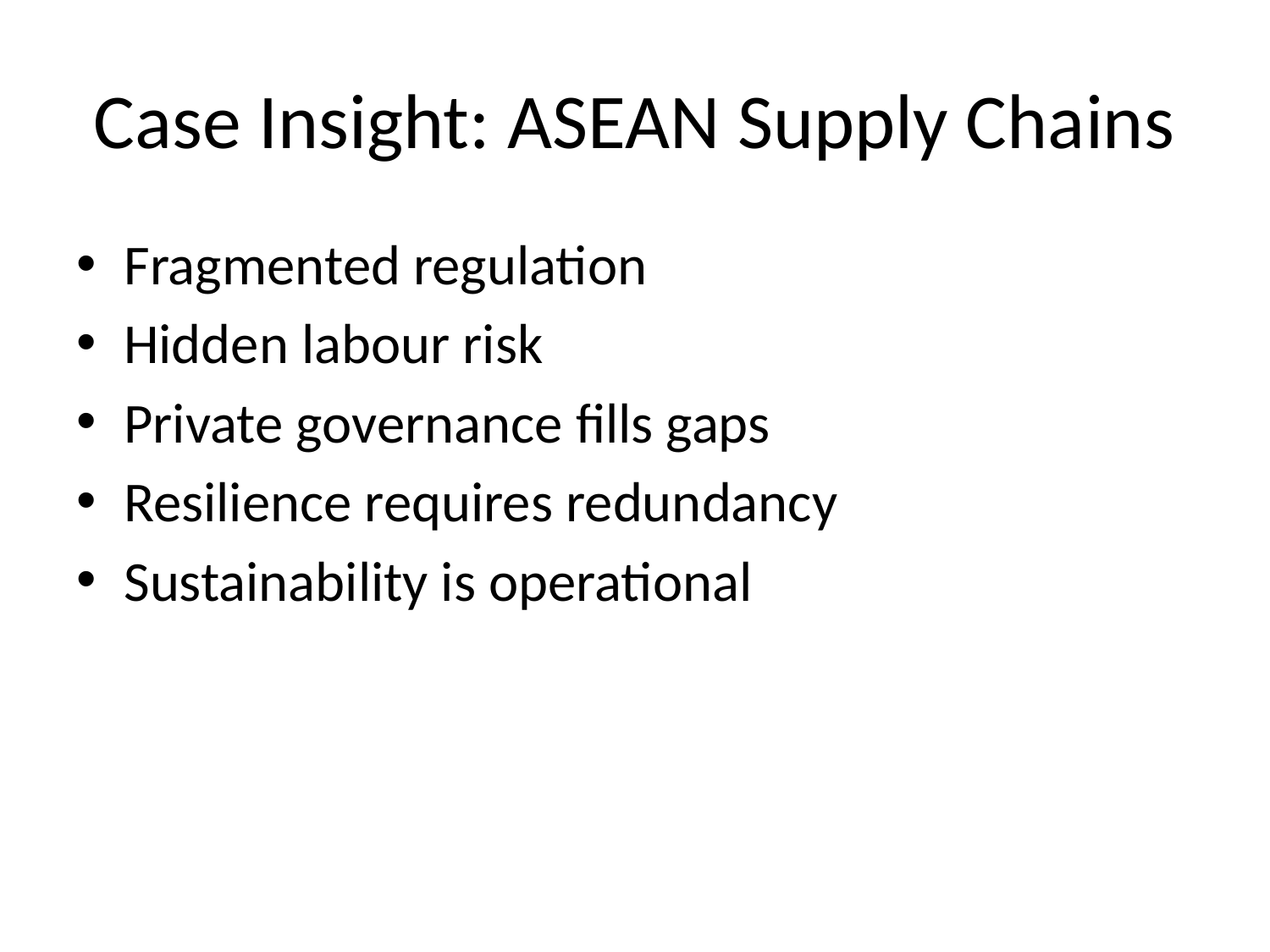

# Case Insight: ASEAN Supply Chains
Fragmented regulation
Hidden labour risk
Private governance fills gaps
Resilience requires redundancy
Sustainability is operational